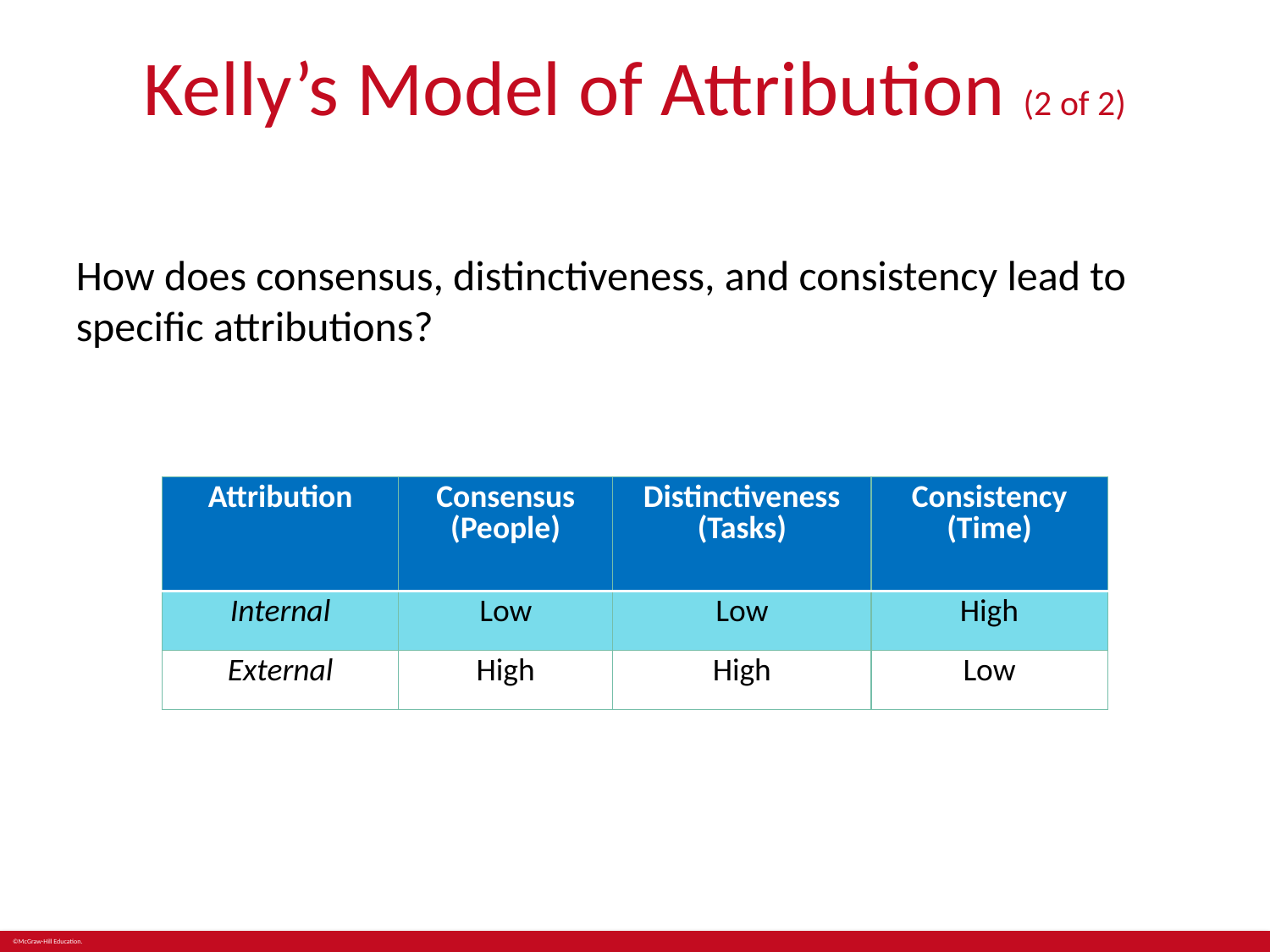

# Kelly’s Model of Attribution (2 of 2)
How does consensus, distinctiveness, and consistency lead to specific attributions?

| Attribution | Consensus (People) | Distinctiveness (Tasks) | Consistency (Time) |
| --- | --- | --- | --- |
| Internal | Low | Low | High |
| External | High | High | Low |